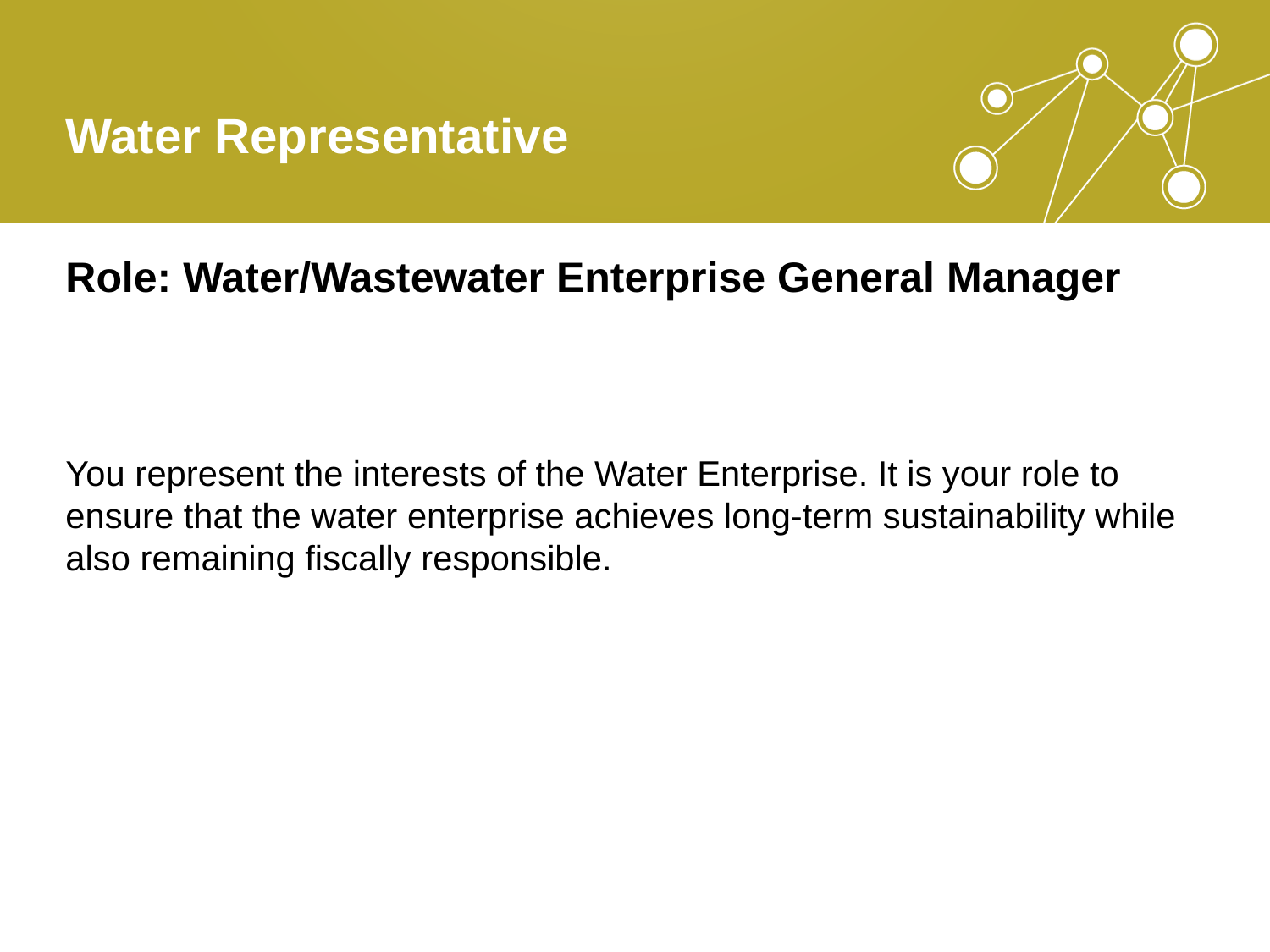

# Water Representative
Role: Water/Wastewater Enterprise General Manager
You represent the interests of the Water Enterprise. It is your role to ensure that the water enterprise achieves long-term sustainability while also remaining fiscally responsible.